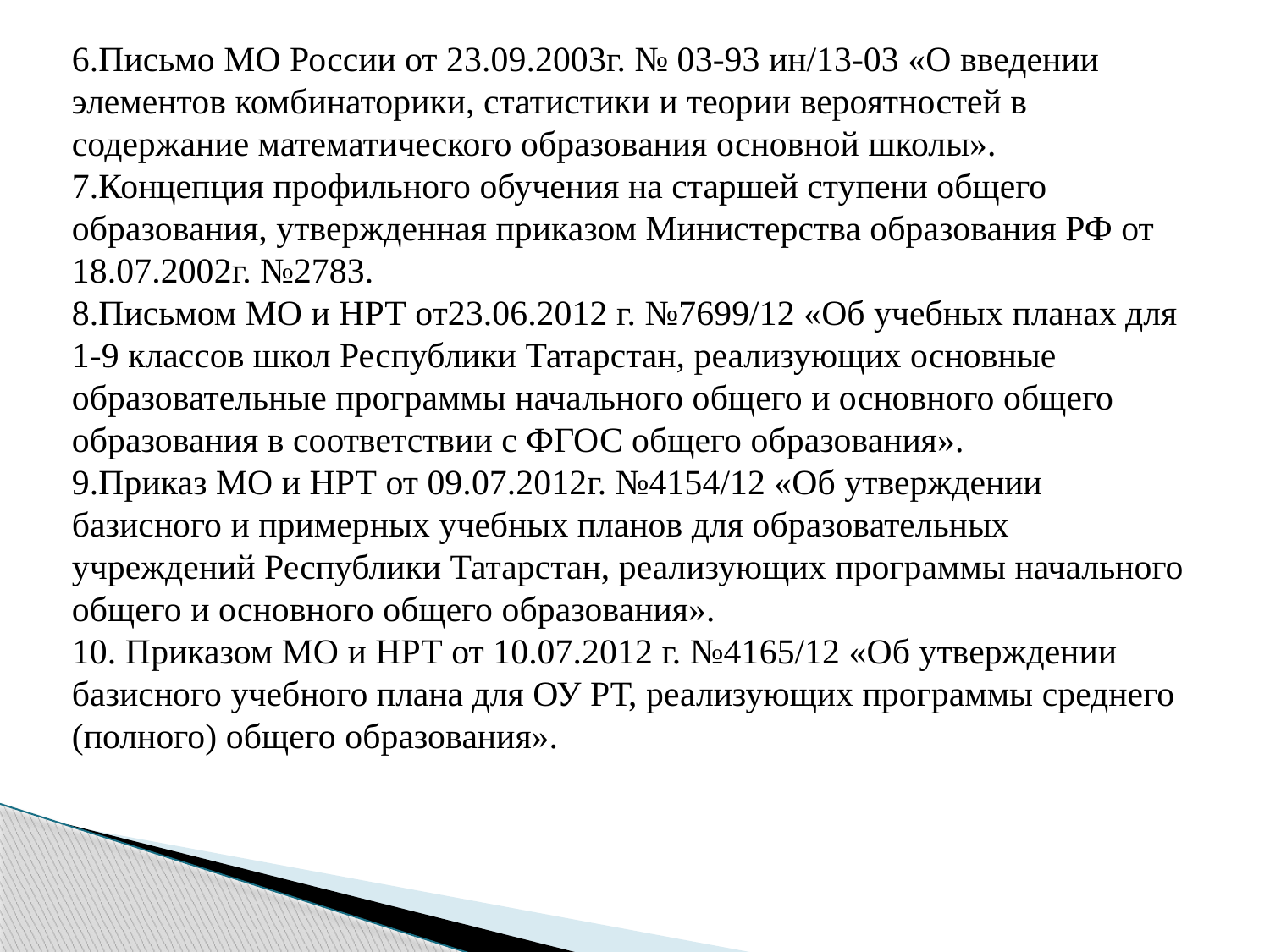

6.Письмо МО России от 23.09.2003г. № 03-93 ин/13-03 «О введении элементов комбинаторики, статистики и теории вероятностей в содержание математического образования основной школы».
7.Концепция профильного обучения на старшей ступени общего образования, утвержденная приказом Министерства образования РФ от 18.07.2002г. №2783.
8.Письмом МО и НРТ от23.06.2012 г. №7699/12 «Об учебных планах для 1-9 классов школ Республики Татарстан, реализующих основные образовательные программы начального общего и основного общего образования в соответствии с ФГОС общего образования».
9.Приказ МО и НРТ от 09.07.2012г. №4154/12 «Об утверждении базисного и примерных учебных планов для образовательных учреждений Республики Татарстан, реализующих программы начального общего и основного общего образования».
10. Приказом МО и НРТ от 10.07.2012 г. №4165/12 «Об утверждении базисного учебного плана для ОУ РТ, реализующих программы среднего (полного) общего образования».